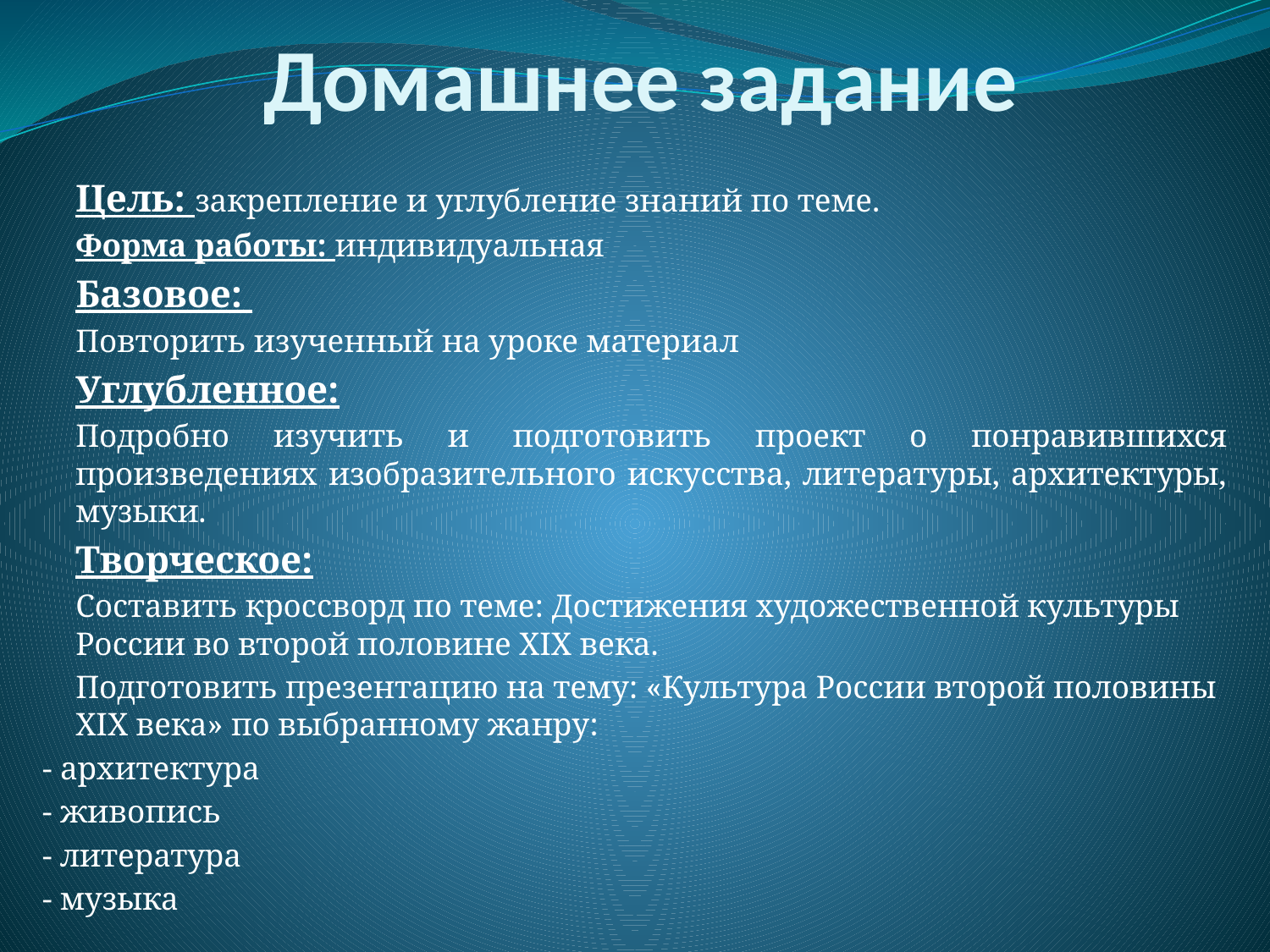

# Домашнее задание
	Цель: закрепление и углубление знаний по теме.
	Форма работы: индивидуальная
	Базовое:
	Повторить изученный на уроке материал
	Углубленное:
	Подробно изучить и подготовить проект о понравившихся произведениях изобразительного искусства, литературы, архитектуры, музыки.
	Творческое:
	Составить кроссворд по теме: Достижения художественной культуры России во второй половине XIX века.
	Подготовить презентацию на тему: «Культура России второй половины XIX века» по выбранному жанру:
- архитектура
- живопись
- литература
- музыка